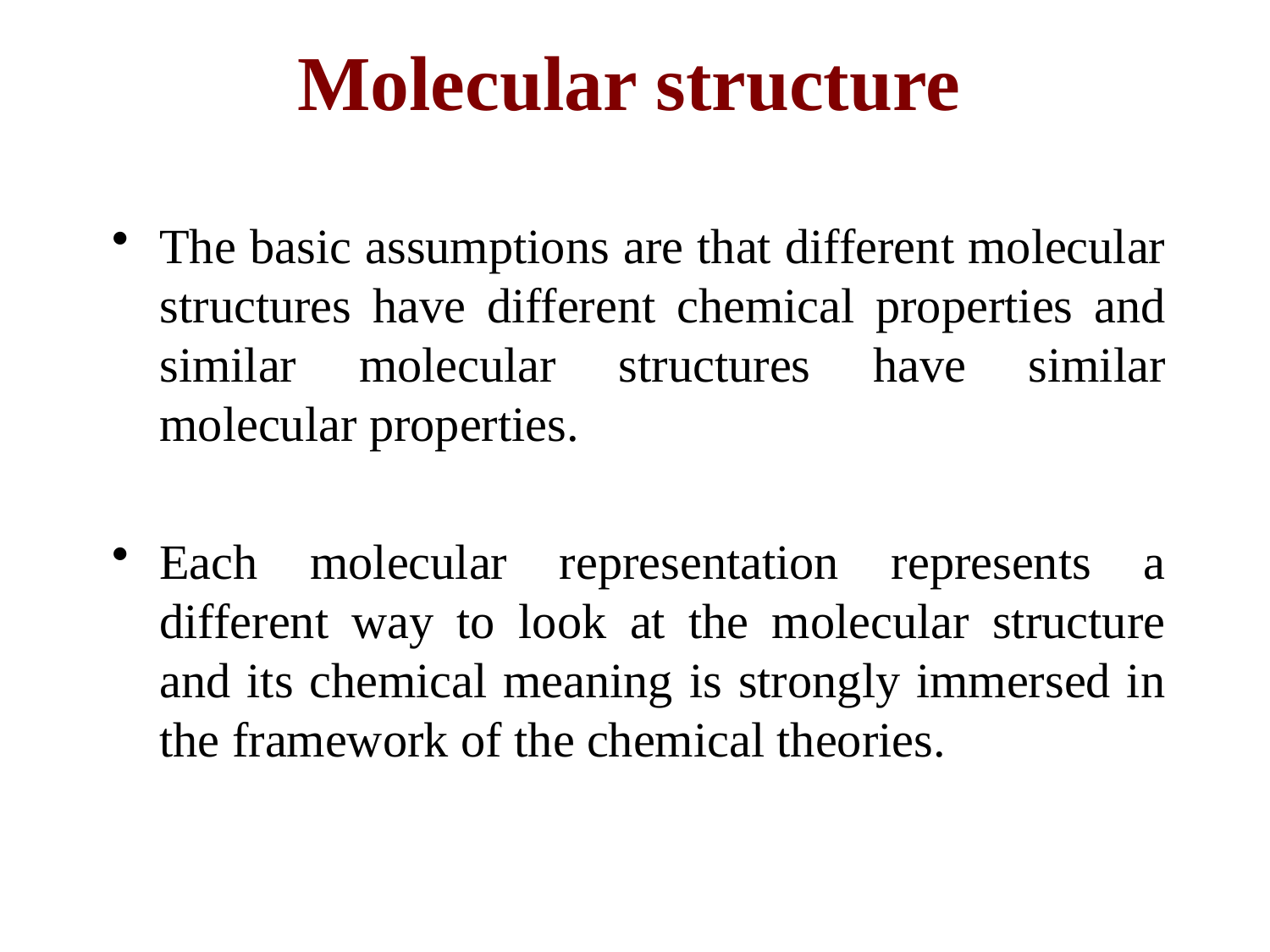

# Molecular structure

The basic assumptions are that different molecular structures have different chemical properties and similar molecular structures have similar molecular properties.

Each molecular representation represents a different way to look at the molecular structure and its chemical meaning is strongly immersed in the framework of the chemical theories.